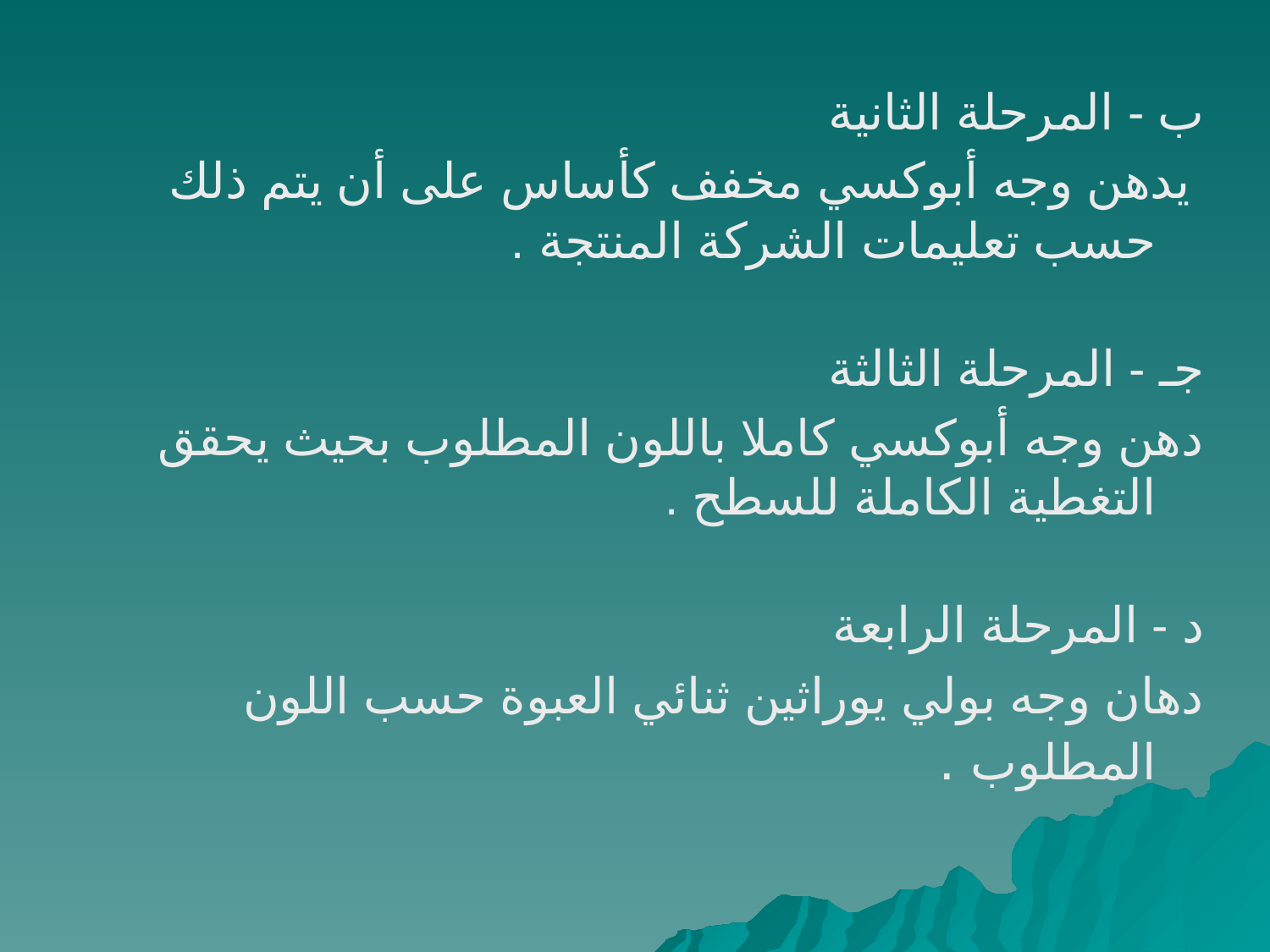

ب - المرحلة الثانية
 يدهن وجه أبوكسي مخفف كأساس على أن يتم ذلك حسب تعليمات الشركة المنتجة .
جـ - المرحلة الثالثة
دهن وجه أبوكسي كاملا باللون المطلوب بحيث يحقق التغطية الكاملة للسطح .
د - المرحلة الرابعة
دهان وجه بولي يوراثين ثنائي العبوة حسب اللون المطلوب .